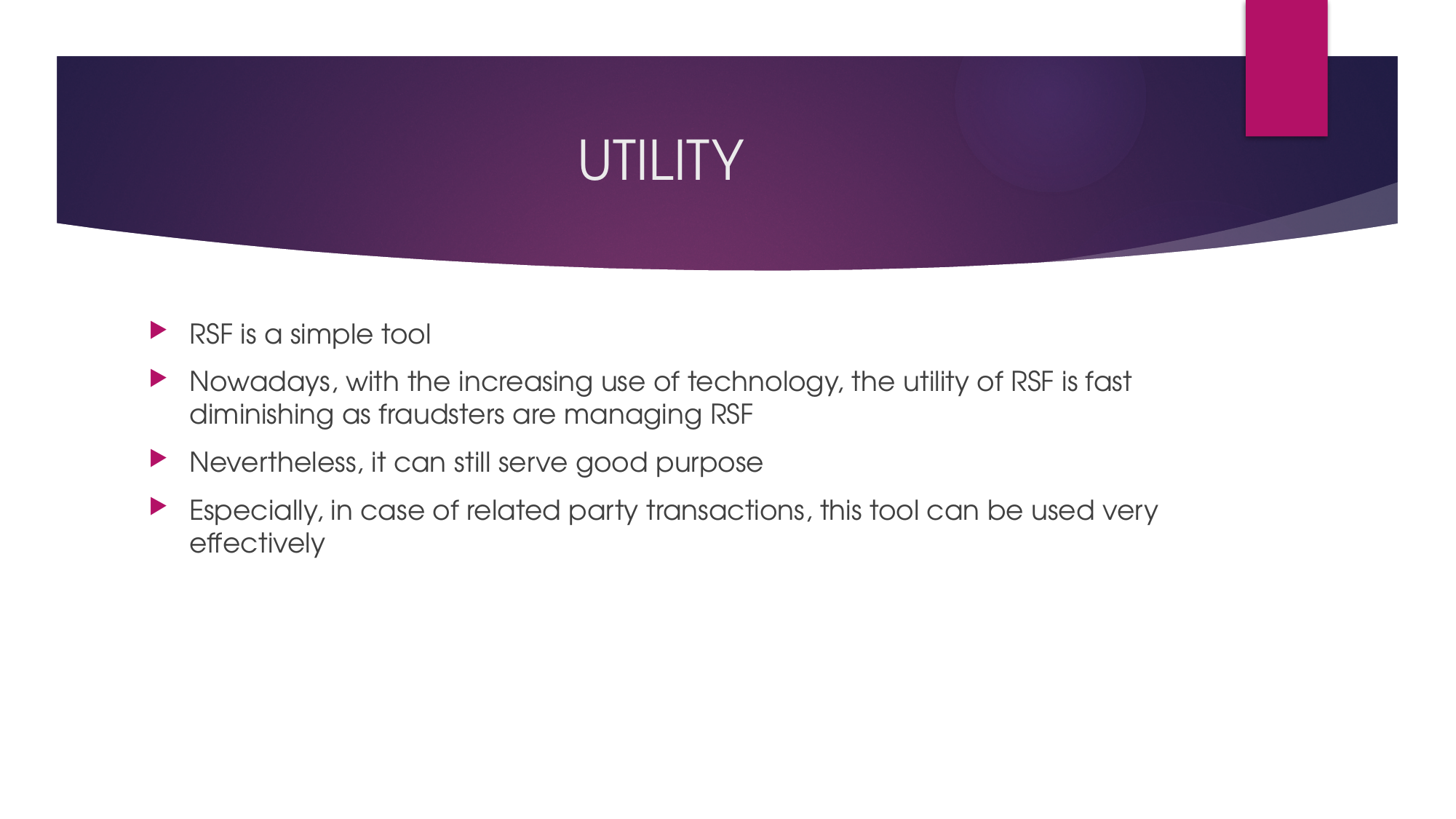

# utility
RSF is a simple tool
Nowadays, with the increasing use of technology, the utility of RSF is fast diminishing as fraudsters are managing RSF
Nevertheless, it can still serve good purpose
Especially, in case of related party transactions, this tool can be used very effectively